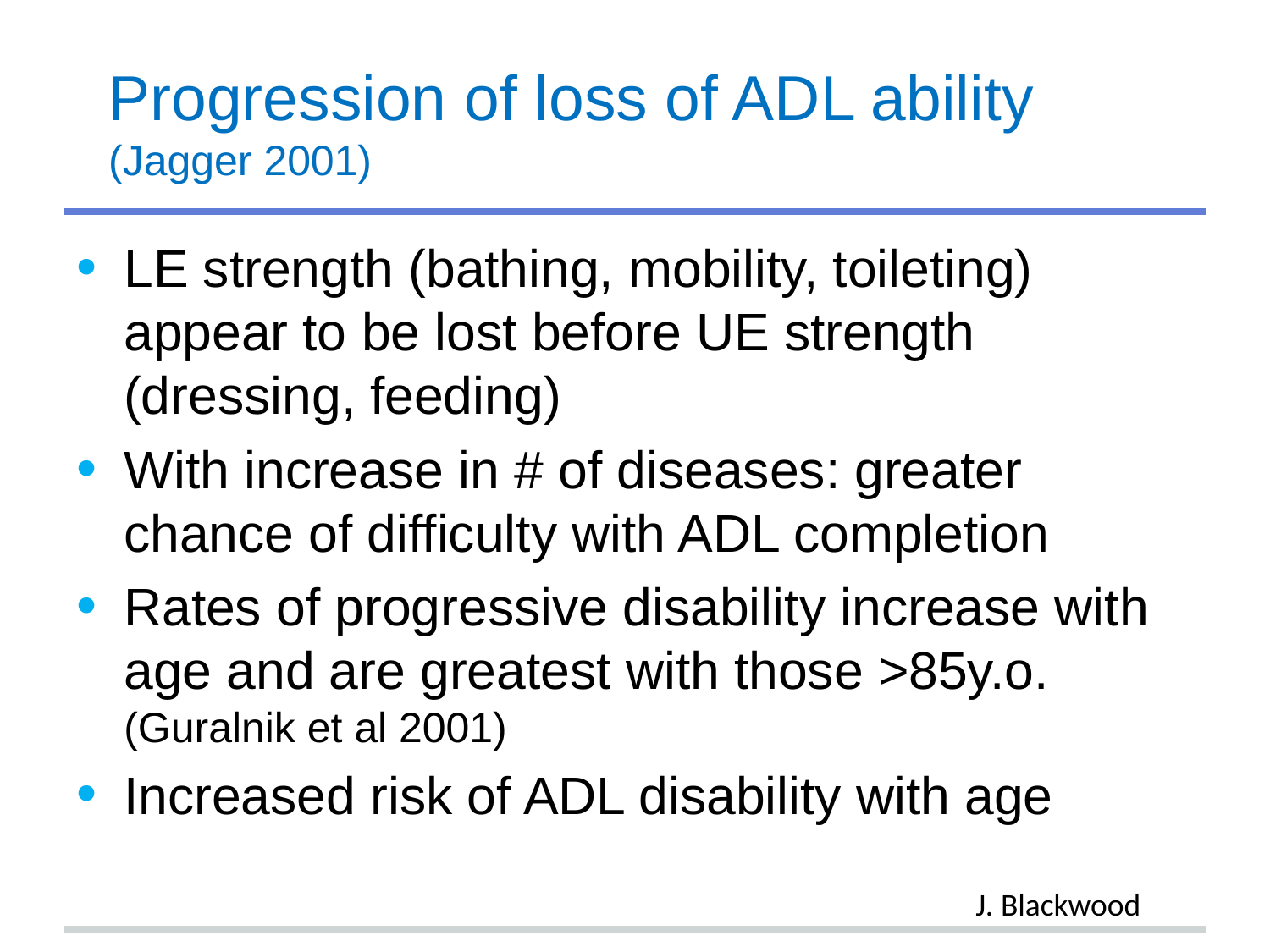

# Progression of loss of ADL ability (Jagger 2001)
LE strength (bathing, mobility, toileting) appear to be lost before UE strength (dressing, feeding)
With increase in # of diseases: greater chance of difficulty with ADL completion
Rates of progressive disability increase with age and are greatest with those >85y.o.  (Guralnik et al 2001)
Increased risk of ADL disability with age
J. Blackwood